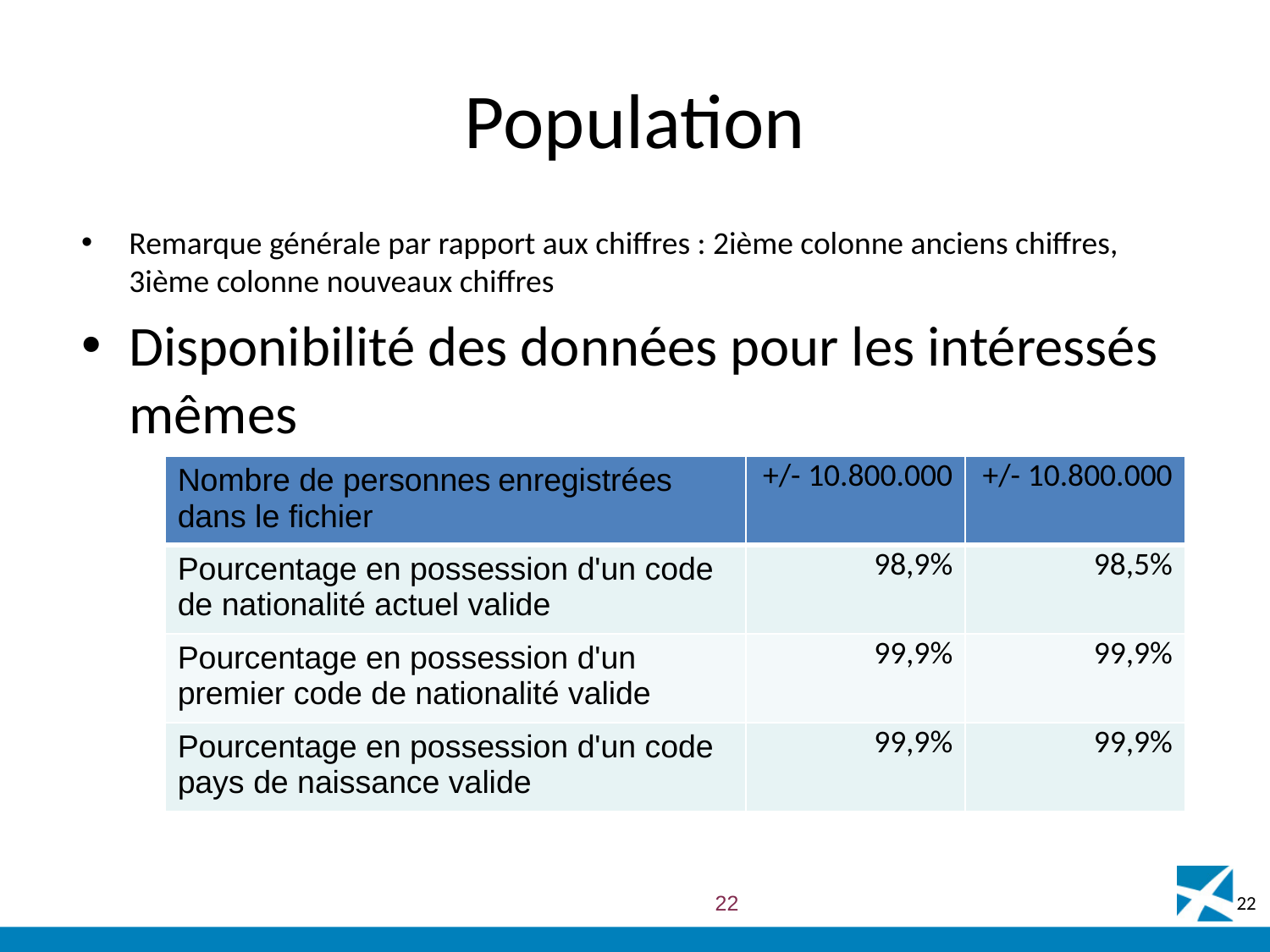

# Population
Remarque générale par rapport aux chiffres : 2ième colonne anciens chiffres, 3ième colonne nouveaux chiffres
Disponibilité des données pour les intéressés mêmes

| Nombre de personnes enregistrées dans le fichier | +/- 10.800.000 | +/- 10.800.000 |
| --- | --- | --- |
| Pourcentage en possession d'un code de nationalité actuel valide | 98,9% | 98,5% |
| Pourcentage en possession d'un premier code de nationalité valide | 99,9% | 99,9% |
| Pourcentage en possession d'un code pays de naissance valide | 99,9% | 99,9% |
22